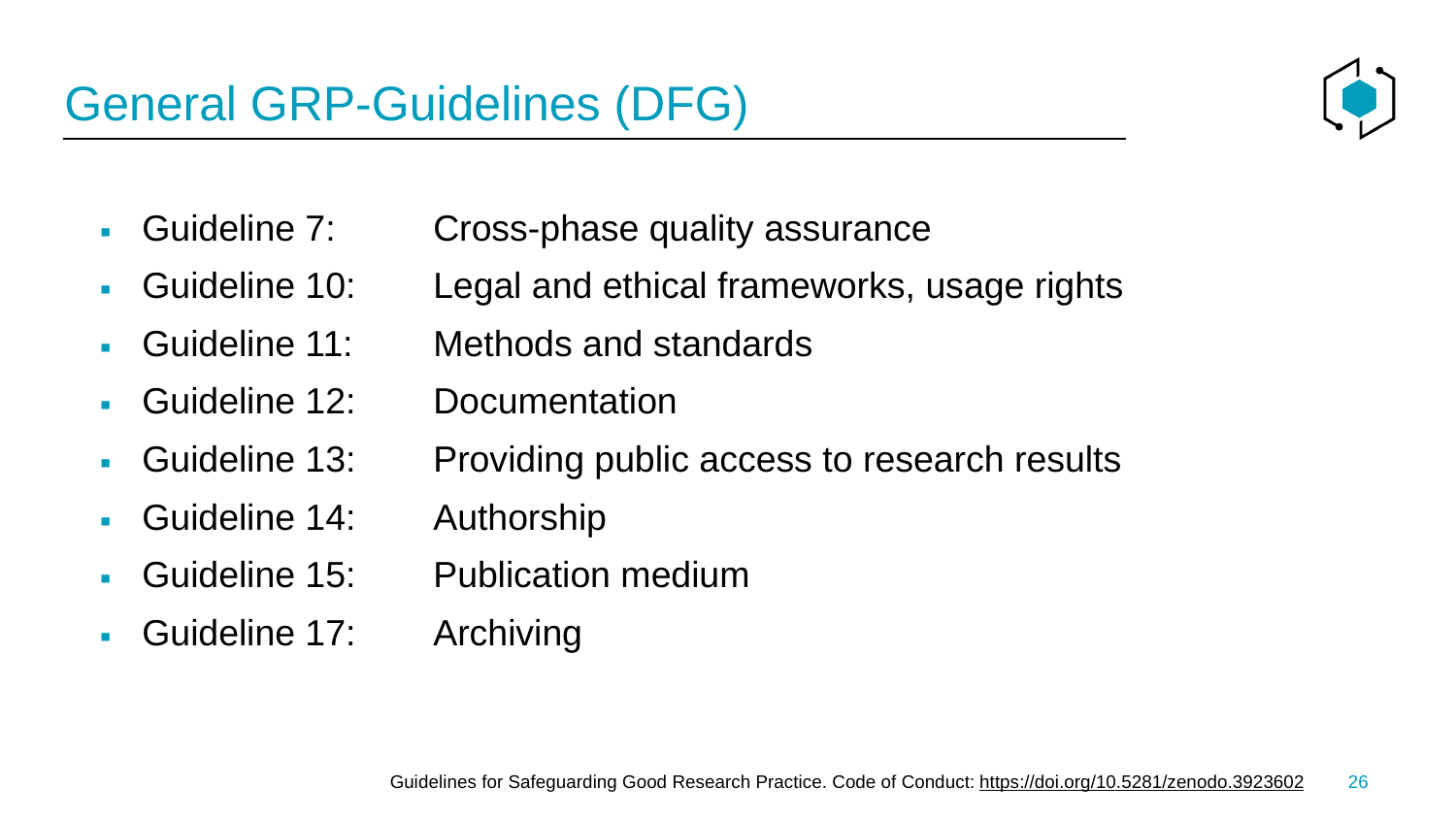

# General GRP-Guidelines (DFG)
Guideline 7: 	Cross-phase quality assurance
Guideline 10: 	Legal and ethical frameworks, usage rights
Guideline 11: 	Methods and standards
Guideline 12: 	Documentation
Guideline 13: 	Providing public access to research results
Guideline 14: 	Authorship
Guideline 15: 	Publication medium
Guideline 17: 	Archiving

26
Guidelines for Safeguarding Good Research Practice. Code of Conduct: https://doi.org/10.5281/zenodo.3923602